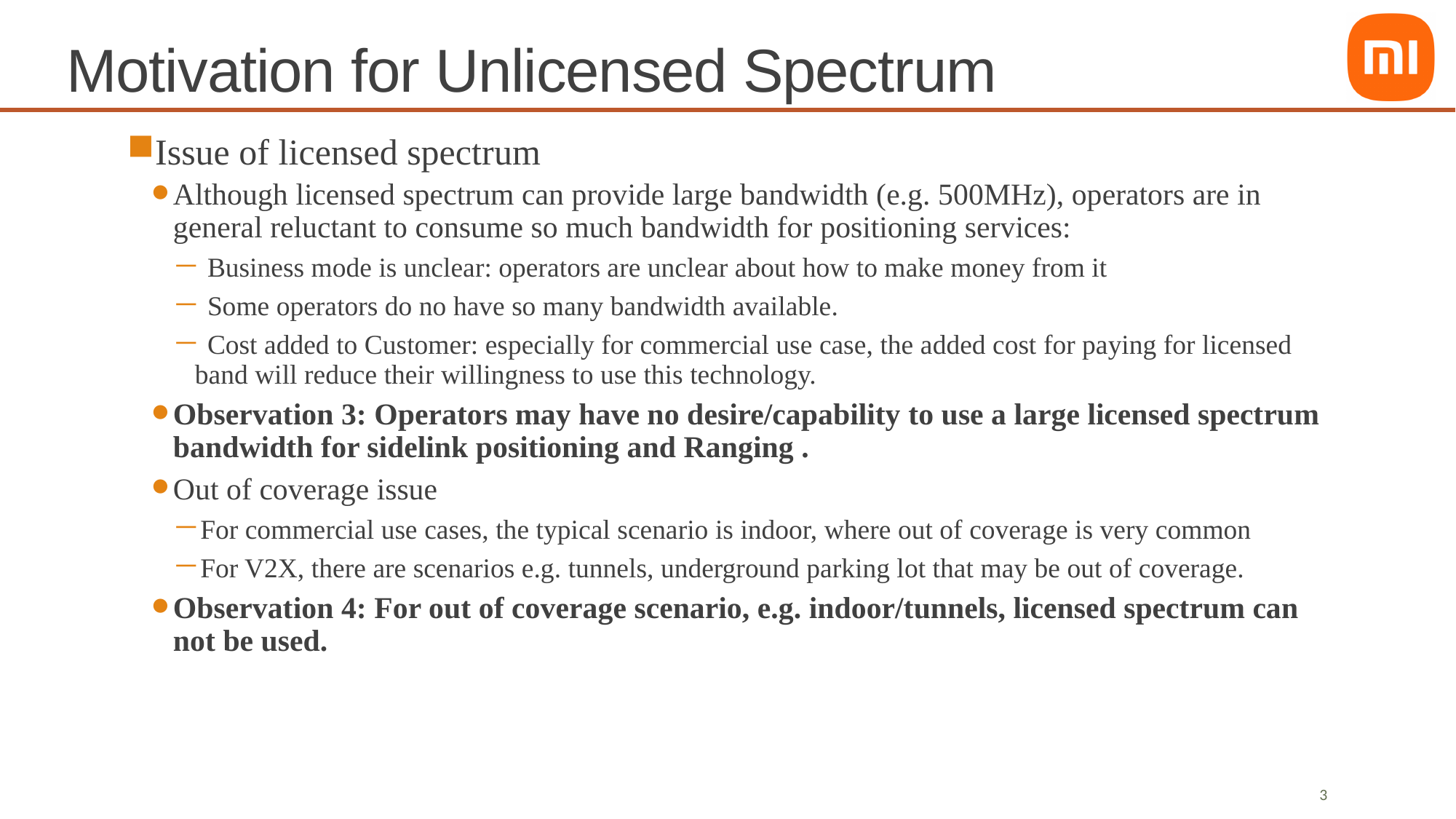

# Motivation for Unlicensed Spectrum
Issue of licensed spectrum
Although licensed spectrum can provide large bandwidth (e.g. 500MHz), operators are in general reluctant to consume so much bandwidth for positioning services:
 Business mode is unclear: operators are unclear about how to make money from it
 Some operators do no have so many bandwidth available.
 Cost added to Customer: especially for commercial use case, the added cost for paying for licensed band will reduce their willingness to use this technology.
Observation 3: Operators may have no desire/capability to use a large licensed spectrum bandwidth for sidelink positioning and Ranging .
Out of coverage issue
For commercial use cases, the typical scenario is indoor, where out of coverage is very common
For V2X, there are scenarios e.g. tunnels, underground parking lot that may be out of coverage.
Observation 4: For out of coverage scenario, e.g. indoor/tunnels, licensed spectrum can not be used.